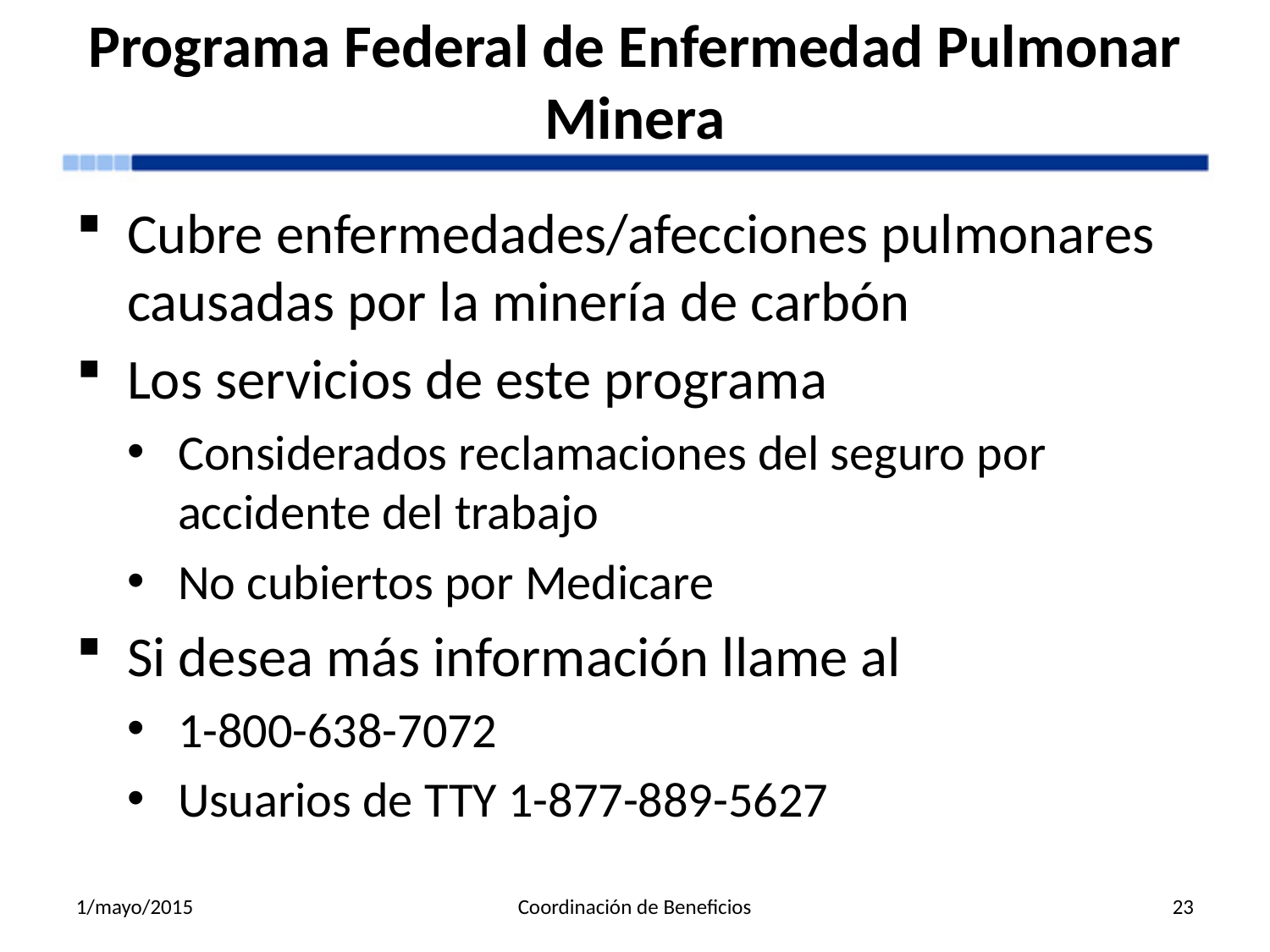

# Programa Federal de Enfermedad Pulmonar Minera
Cubre enfermedades/afecciones pulmonares causadas por la minería de carbón
Los servicios de este programa
Considerados reclamaciones del seguro por accidente del trabajo
No cubiertos por Medicare
Si desea más información llame al
1-800-638-7072
Usuarios de TTY 1-877-889-5627

1/mayo/2015
Coordinación de Beneficios
23